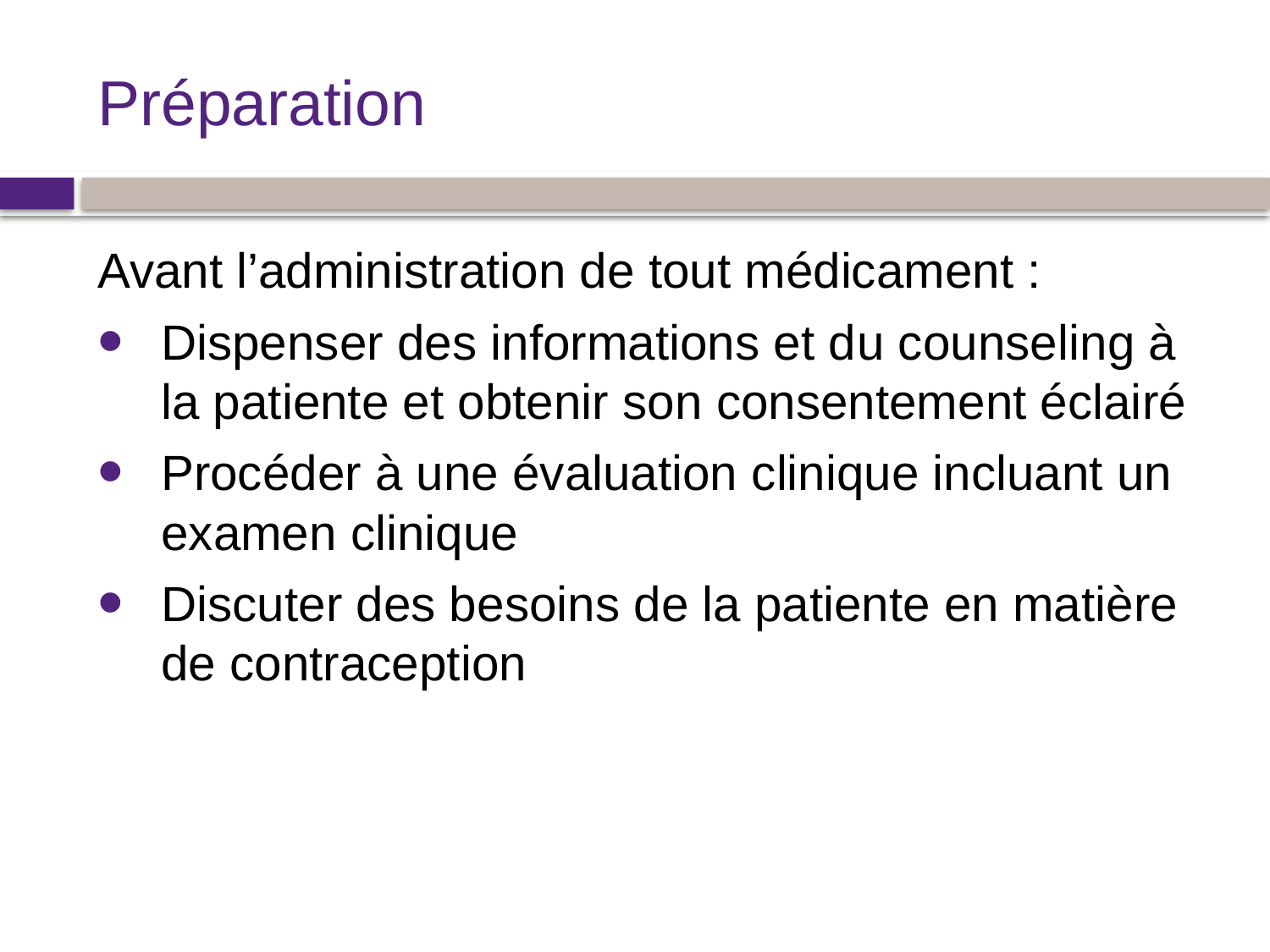

# Préparation
Avant l’administration de tout médicament :
Dispenser des informations et du counseling à la patiente et obtenir son consentement éclairé
Procéder à une évaluation clinique incluant un examen clinique
Discuter des besoins de la patiente en matière de contraception